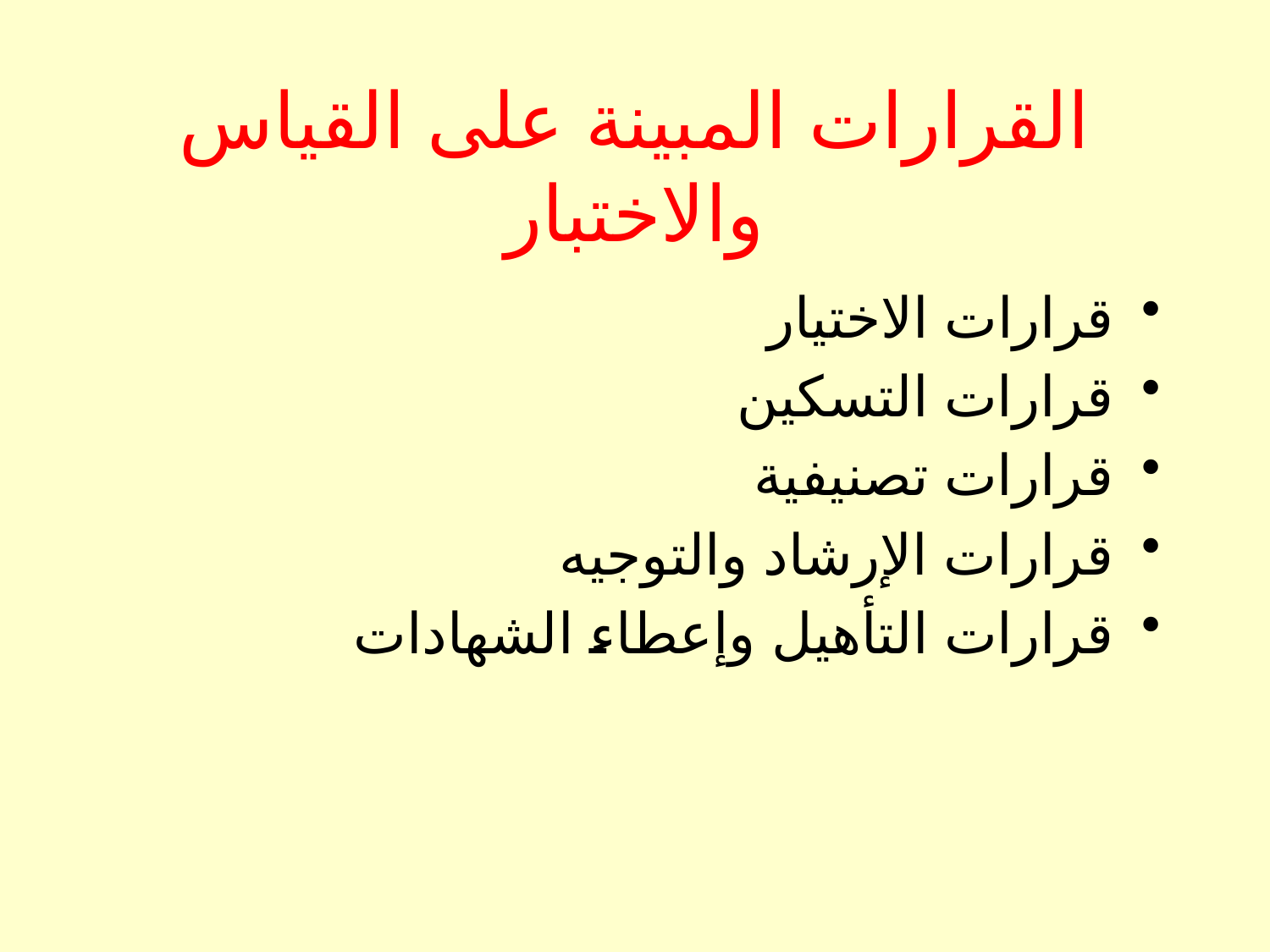

# القرارات المبينة على القياس والاختبار
قرارات الاختيار
قرارات التسكين
قرارات تصنيفية
قرارات الإرشاد والتوجيه
قرارات التأهيل وإعطاء الشهادات